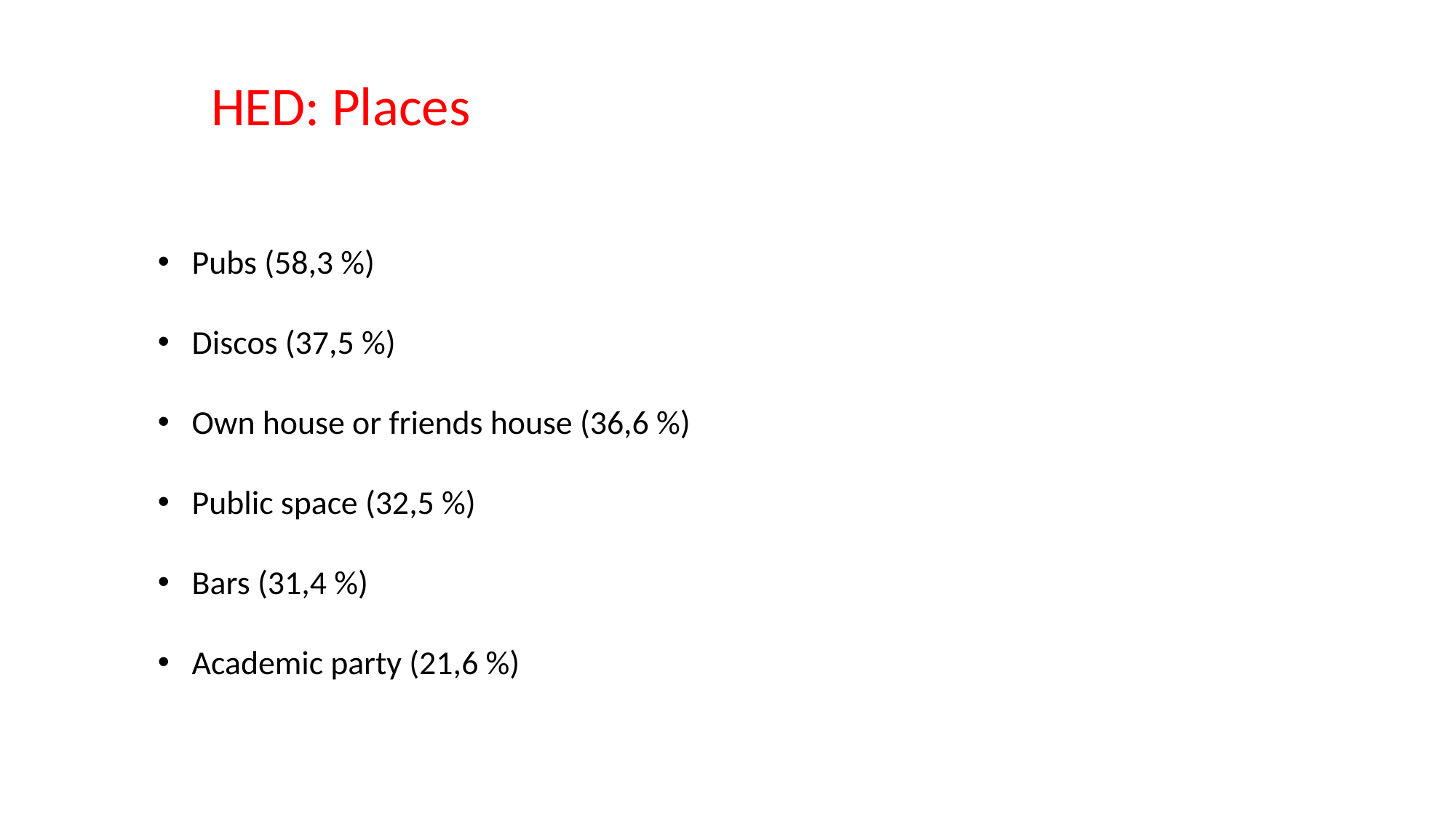

# HED: Places

Pubs (58,3 %)

Discos (37,5 %)

Own house or friends house (36,6 %)

Public space (32,5 %)

Bars (31,4 %)

Academic party (21,6 %)